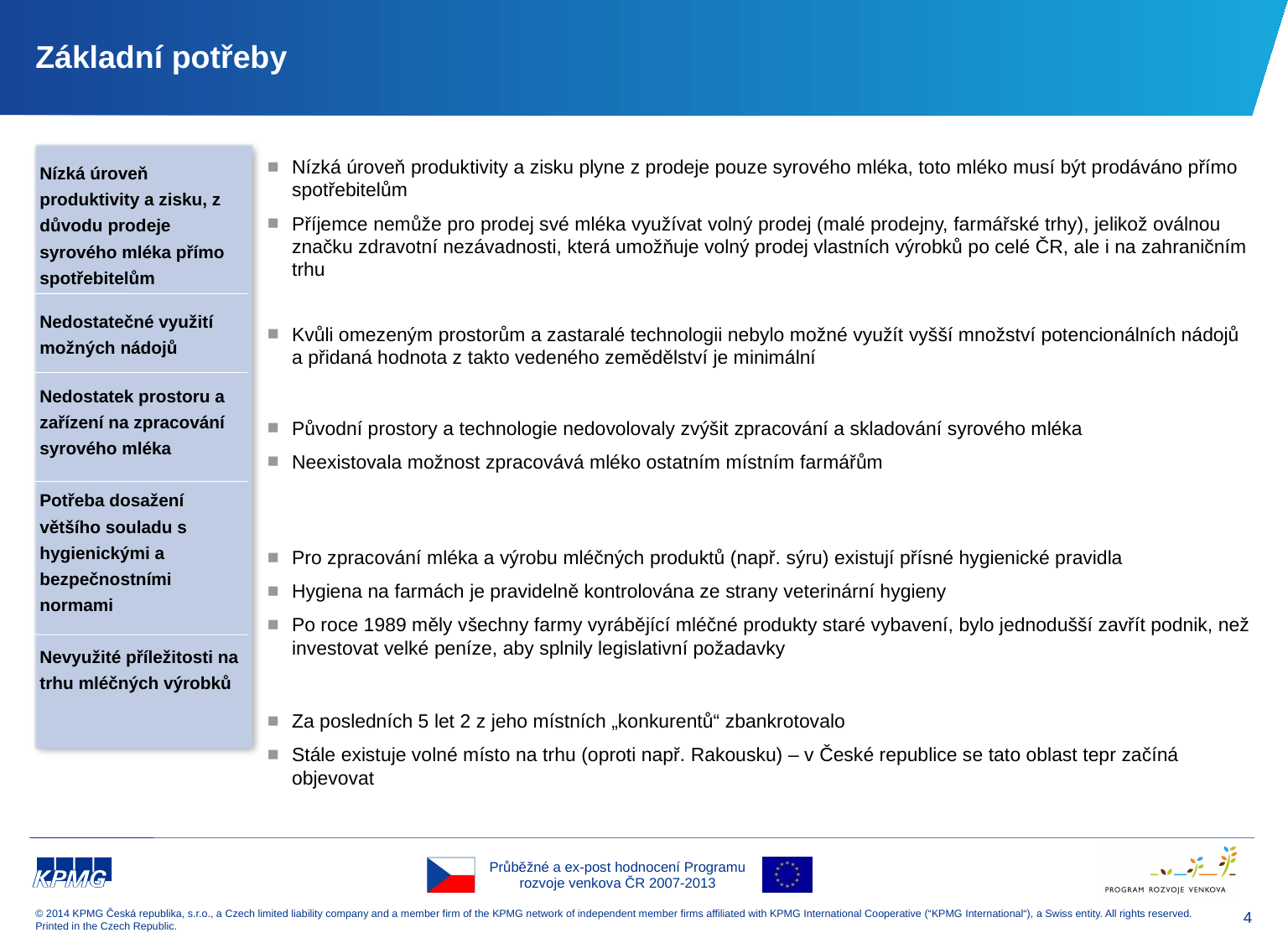

# Základní potřeby
Nízká úroveň produktivity a zisku, z důvodu prodeje syrového mléka přímo spotřebitelům

Nedostatečné využití možných nádojů

Nedostatek prostoru a zařízení na zpracování syrového mléka

Potřeba dosažení většího souladu s hygienickými a bezpečnostními normami

Nevyužité příležitosti na trhu mléčných výrobků
Nízká úroveň produktivity a zisku plyne z prodeje pouze syrového mléka, toto mléko musí být prodáváno přímo spotřebitelům
Příjemce nemůže pro prodej své mléka využívat volný prodej (malé prodejny, farmářské trhy), jelikož oválnou značku zdravotní nezávadnosti, která umožňuje volný prodej vlastních výrobků po celé ČR, ale i na zahraničním trhu

Kvůli omezeným prostorům a zastaralé technologii nebylo možné využít vyšší množství potencionálních nádojů a přidaná hodnota z takto vedeného zemědělství je minimální

Původní prostory a technologie nedovolovaly zvýšit zpracování a skladování syrového mléka
Neexistovala možnost zpracovává mléko ostatním místním farmářům

Pro zpracování mléka a výrobu mléčných produktů (např. sýru) existují přísné hygienické pravidla
Hygiena na farmách je pravidelně kontrolována ze strany veterinární hygieny
Po roce 1989 měly všechny farmy vyrábějící mléčné produkty staré vybavení, bylo jednodušší zavřít podnik, než investovat velké peníze, aby splnily legislativní požadavky

Za posledních 5 let 2 z jeho místních „konkurentů“ zbankrotovalo
Stále existuje volné místo na trhu (oproti např. Rakousku) – v České republice se tato oblast tepr začíná objevovat